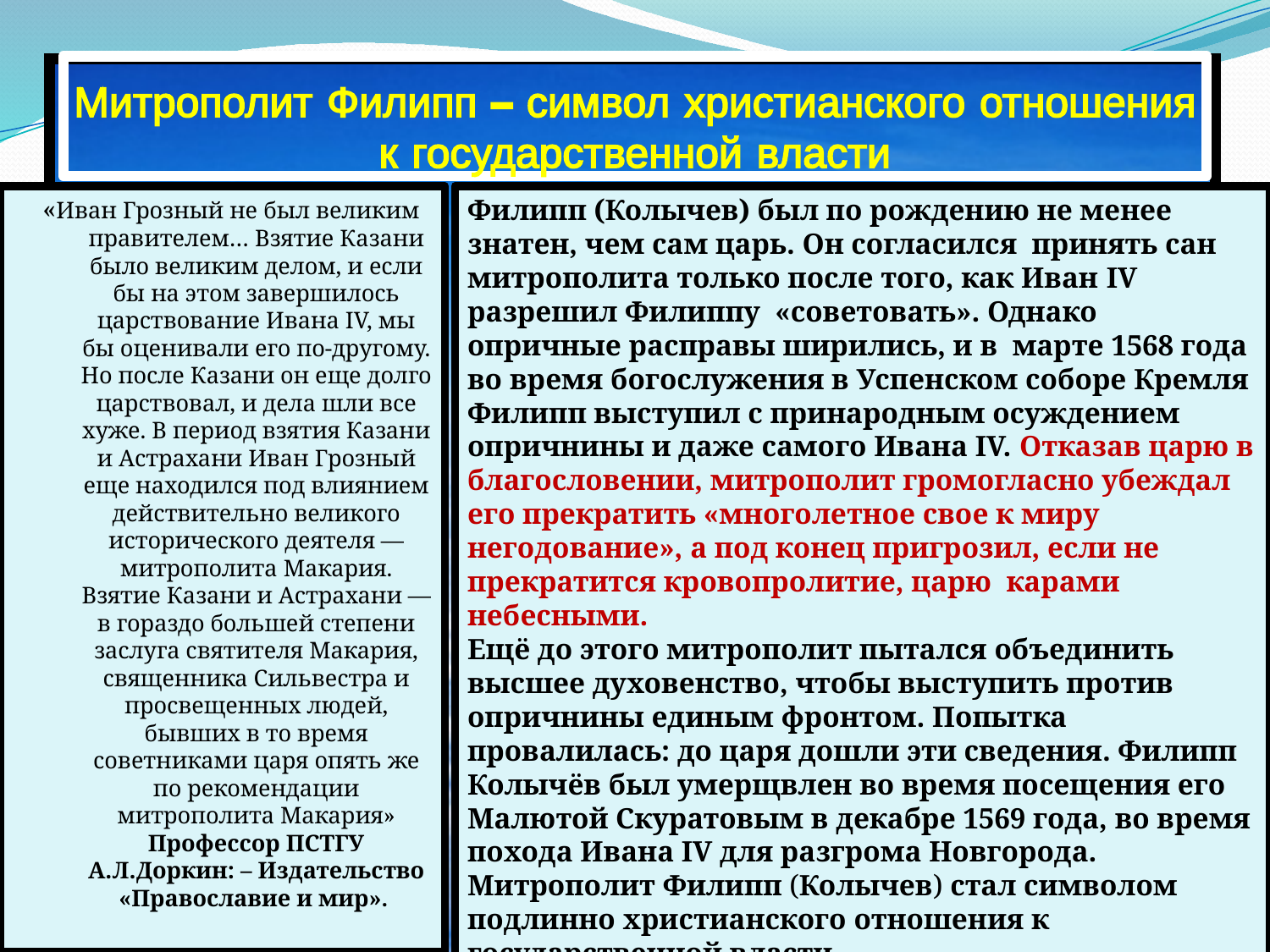

# Митрополит Филипп – символ христианского отношения к государственной власти
Филипп (Колычев) был по рождению не менее знатен, чем сам царь. Он согласился  принять сан митрополита только после того, как Иван IV разрешил Филиппу  «советовать». Однако опричные расправы ширились, и в  марте 1568 года во время богослужения в Успенском соборе Кремля Филипп выступил с принародным осуждением опричнины и даже самого Ивана IV. Отказав царю в благословении, митрополит громогласно убеждал его прекратить «многолетное свое к миру негодование», а под конец пригрозил, если не прекратится кровопролитие, царю  карами небесными.
Ещё до этого митрополит пытался объединить высшее духовенство, чтобы выступить против опричнины единым фронтом. Попытка провалилась: до царя дошли эти сведения. Филипп Колычёв был умерщвлен во время посещения его Малютой Скуратовым в декабре 1569 года, во время похода Ивана IV для разгрома Новгорода.
Митрополит Филипп (Колычев) стал символом подлинно христианского отношения к государственной власти.

«Иван Грозный не был великим правителем… Взятие Казани было великим делом, и если бы на этом завершилось царствование Ивана IV, мы бы оценивали его по-другому. Но после Казани он еще долго царствовал, и дела шли все хуже. В период взятия Казани и Астрахани Иван Грозный еще находился под влиянием действительно великого исторического деятеля — митрополита Макария. Взятие Казани и Астрахани — в гораздо большей степени заслуга святителя Макария, священника Сильвестра и просвещенных людей, бывших в то время советниками царя опять же по рекомендации митрополита Макария» Профессор ПСТГУ А.Л.Доркин: – Издательство «Православие и мир».